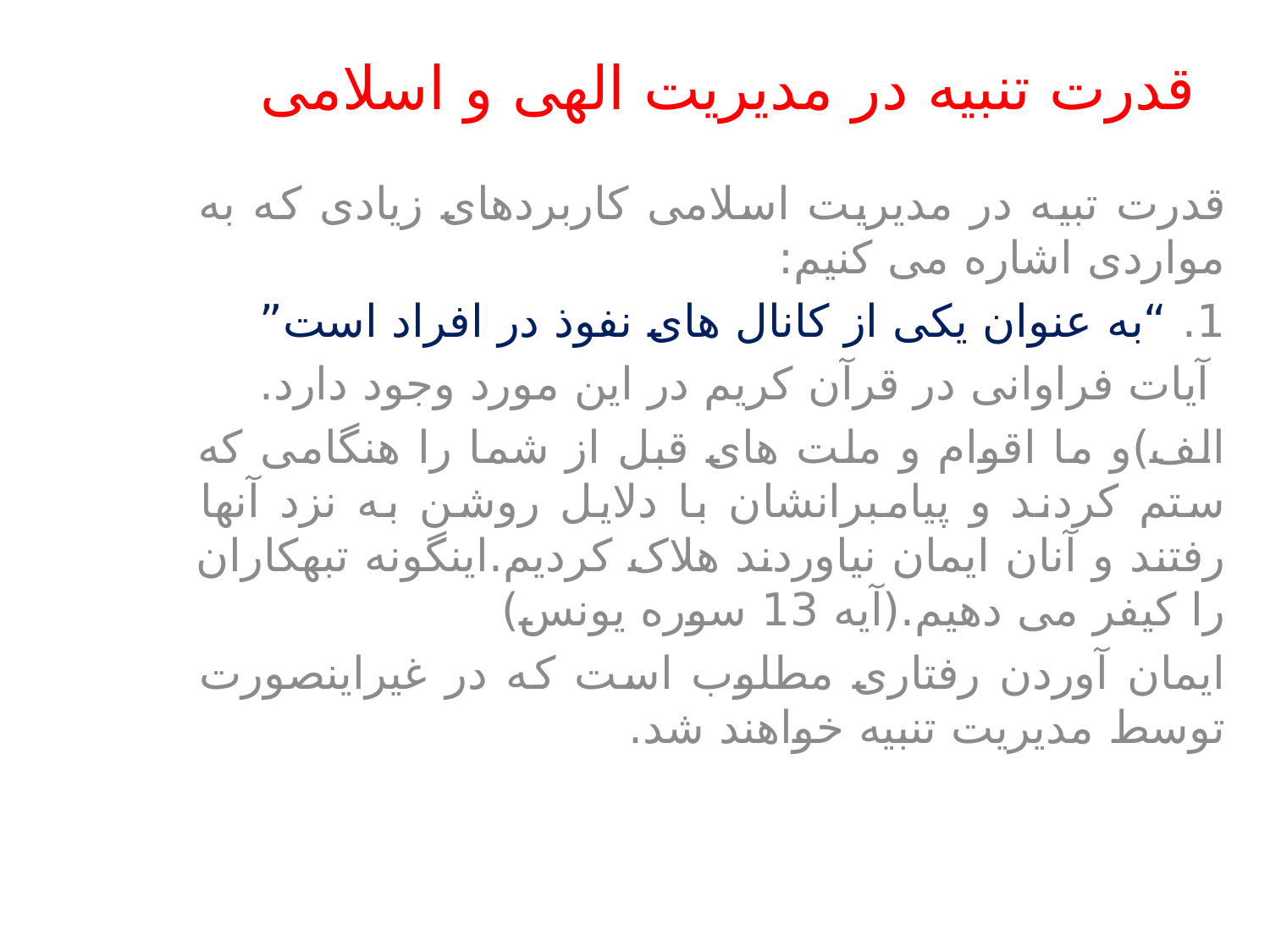

# قدرت تنبیه در مدیریت الهی و اسلامی
قدرت تبیه در مدیریت اسلامی کاربردهای زیادی که به مواردی اشاره می کنیم:
1. “به عنوان یکی از کانال های نفوذ در افراد است”
 آیات فراوانی در قرآن کریم در این مورد وجود دارد.
الف)و ما اقوام و ملت های قبل از شما را هنگامی که ستم کردند و پیامبرانشان با دلایل روشن به نزد آنها رفتند و آنان ایمان نیاوردند هلاک کردیم.اینگونه تبهکاران را کیفر می دهیم.(آیه 13 سوره یونس)
ایمان آوردن رفتاری مطلوب است که در غیراینصورت توسط مدیریت تنبیه خواهند شد.